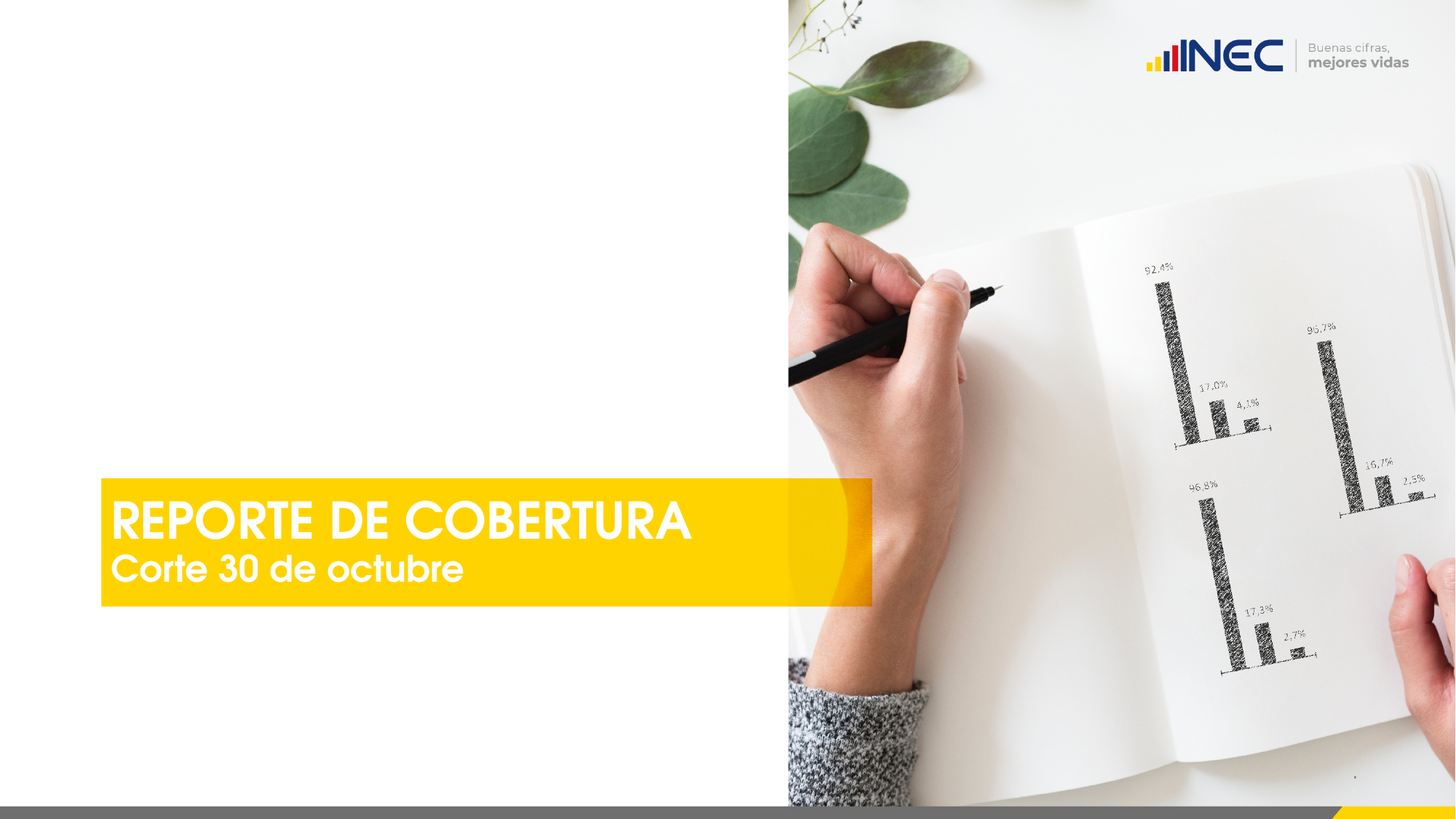

# REPORTE DE COBERTURA Corte 30 de octubre